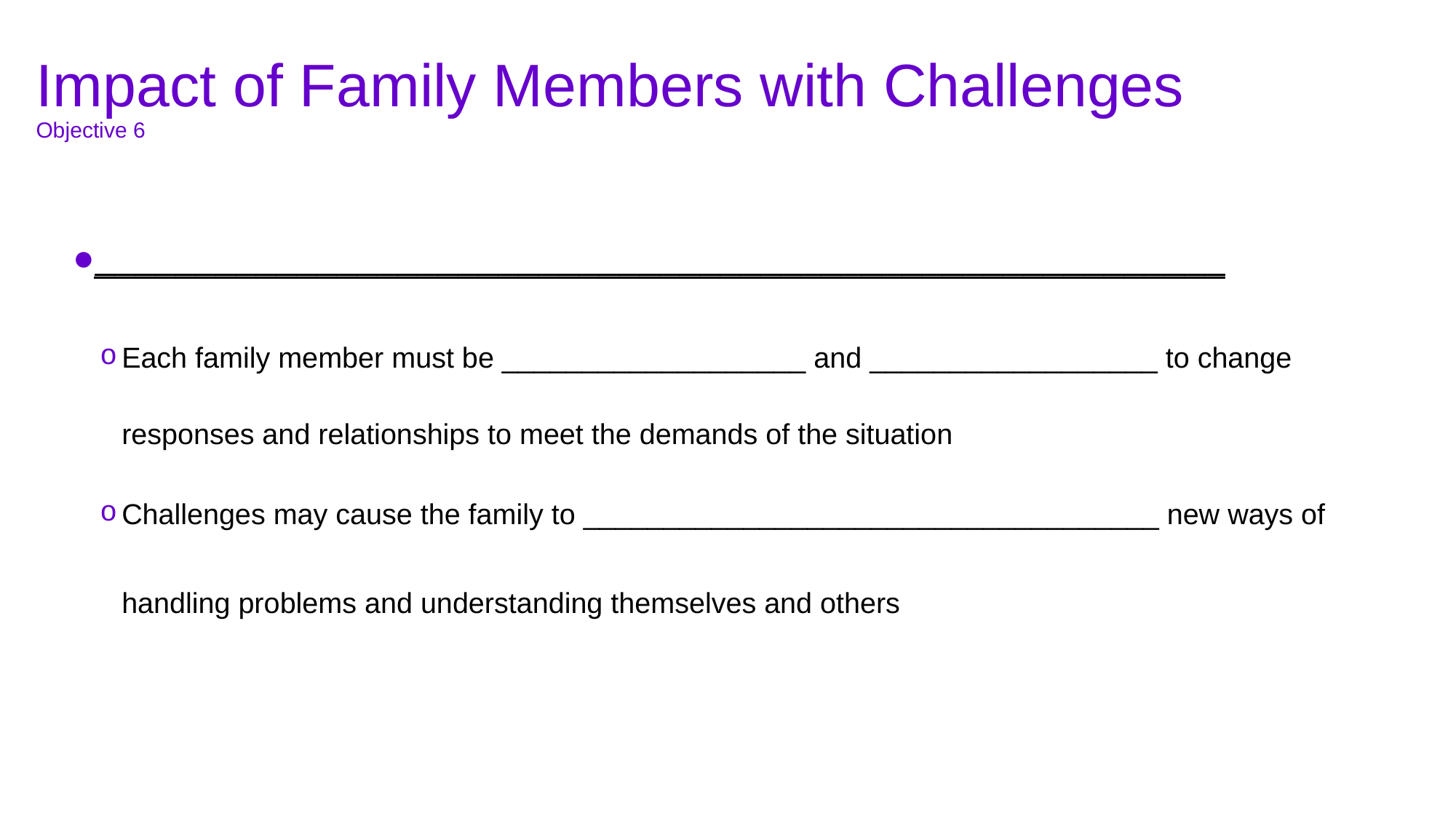

# Impact of Family Members with Challenges Objective 6
________________________________________________________

Each family member must be ___________________ and __________________ to change

responses and relationships to meet the demands of the situation

Challenges may cause the family to ____________________________________ new ways of

handling problems and understanding themselves and others